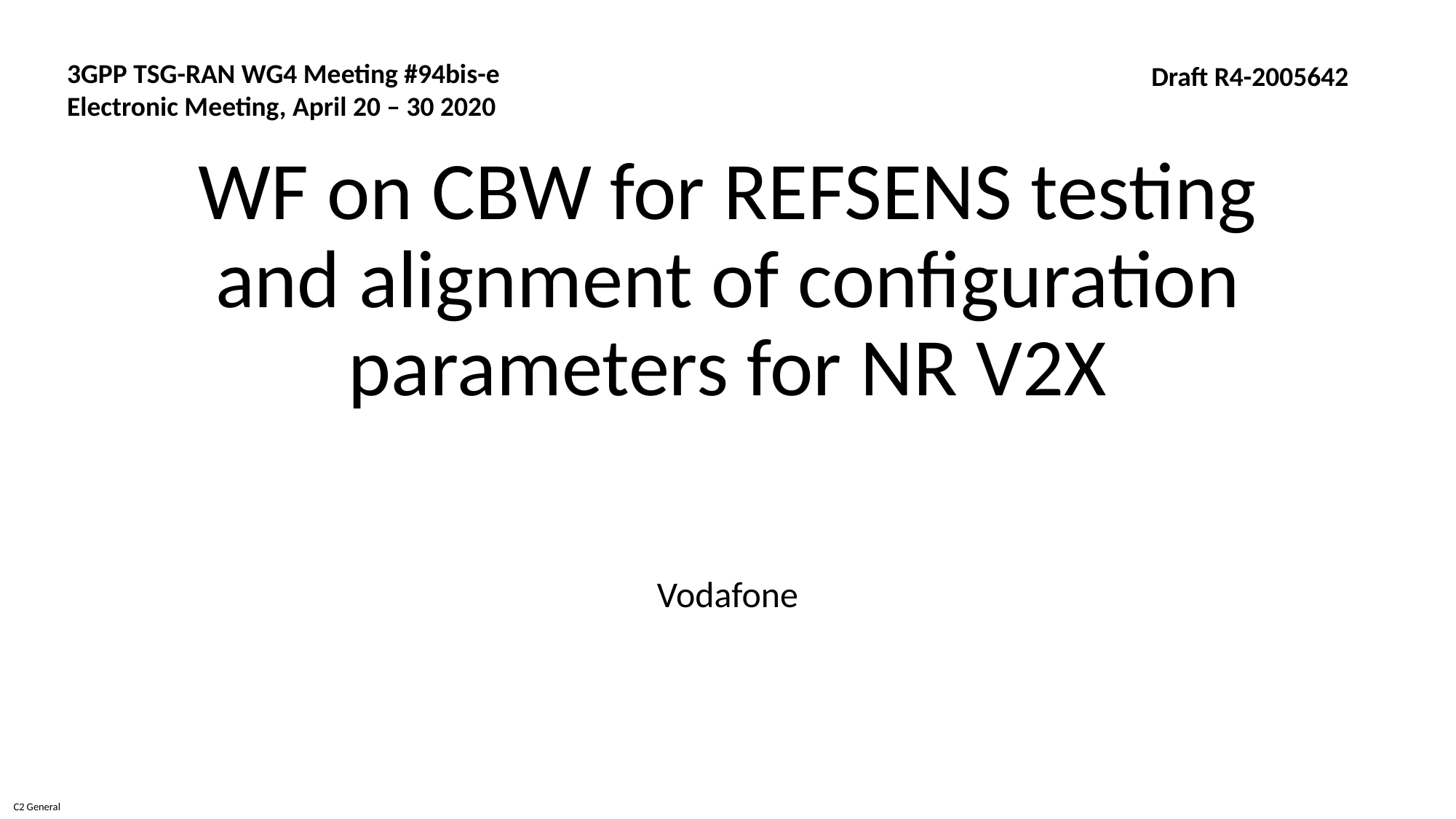

3GPP TSG-RAN WG4 Meeting #94bis-e
Electronic Meeting, April 20 – 30 2020

Draft R4-2005642

# WF on CBW for REFSENS testing and alignment of configuration parameters for NR V2X
Vodafone